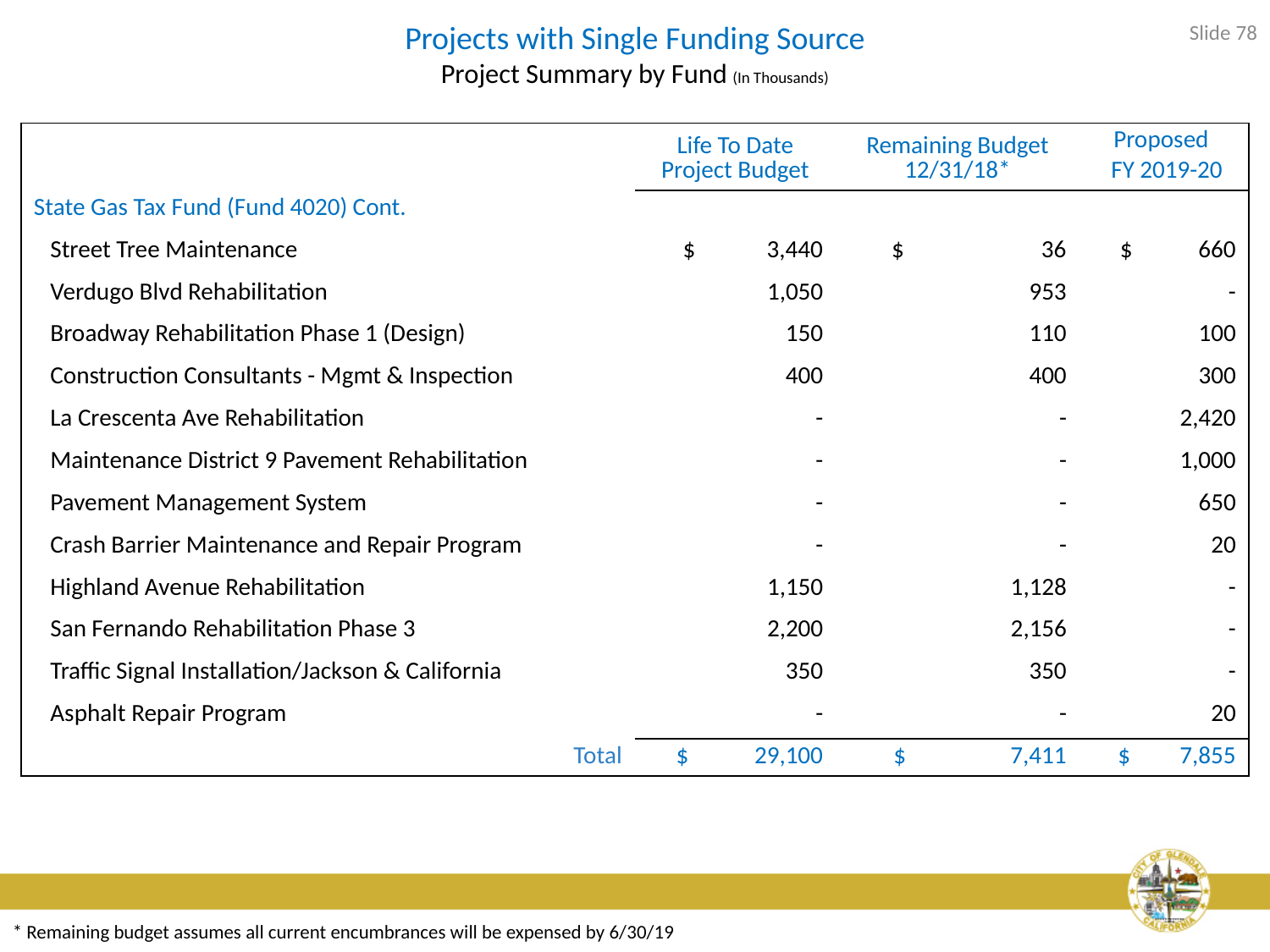

Slide 78
# Projects with Single Funding Source Project Summary by Fund (In Thousands)
|  | Life To Date Project Budget | Remaining Budget 12/31/18\* | Proposed FY 2019-20 |
| --- | --- | --- | --- |
| State Gas Tax Fund (Fund 4020) Cont. |  |  |  |
| Street Tree Maintenance | $ 3,440 | $ 36 | $ 660 |
| Verdugo Blvd Rehabilitation | 1,050 | 953 | - |
| Broadway Rehabilitation Phase 1 (Design) | 150 | 110 | 100 |
| Construction Consultants - Mgmt & Inspection | 400 | 400 | 300 |
| La Crescenta Ave Rehabilitation | - | - | 2,420 |
| Maintenance District 9 Pavement Rehabilitation | - | - | 1,000 |
| Pavement Management System | - | - | 650 |
| Crash Barrier Maintenance and Repair Program | - | - | 20 |
| Highland Avenue Rehabilitation | 1,150 | 1,128 | - |
| San Fernando Rehabilitation Phase 3 | 2,200 | 2,156 | - |
| Traffic Signal Installation/Jackson & California | 350 | 350 | - |
| Asphalt Repair Program | - | - | 20 |
| Total | $ 29,100 | $ 7,411 | $ 7,855 |
* Remaining budget assumes all current encumbrances will be expensed by 6/30/19